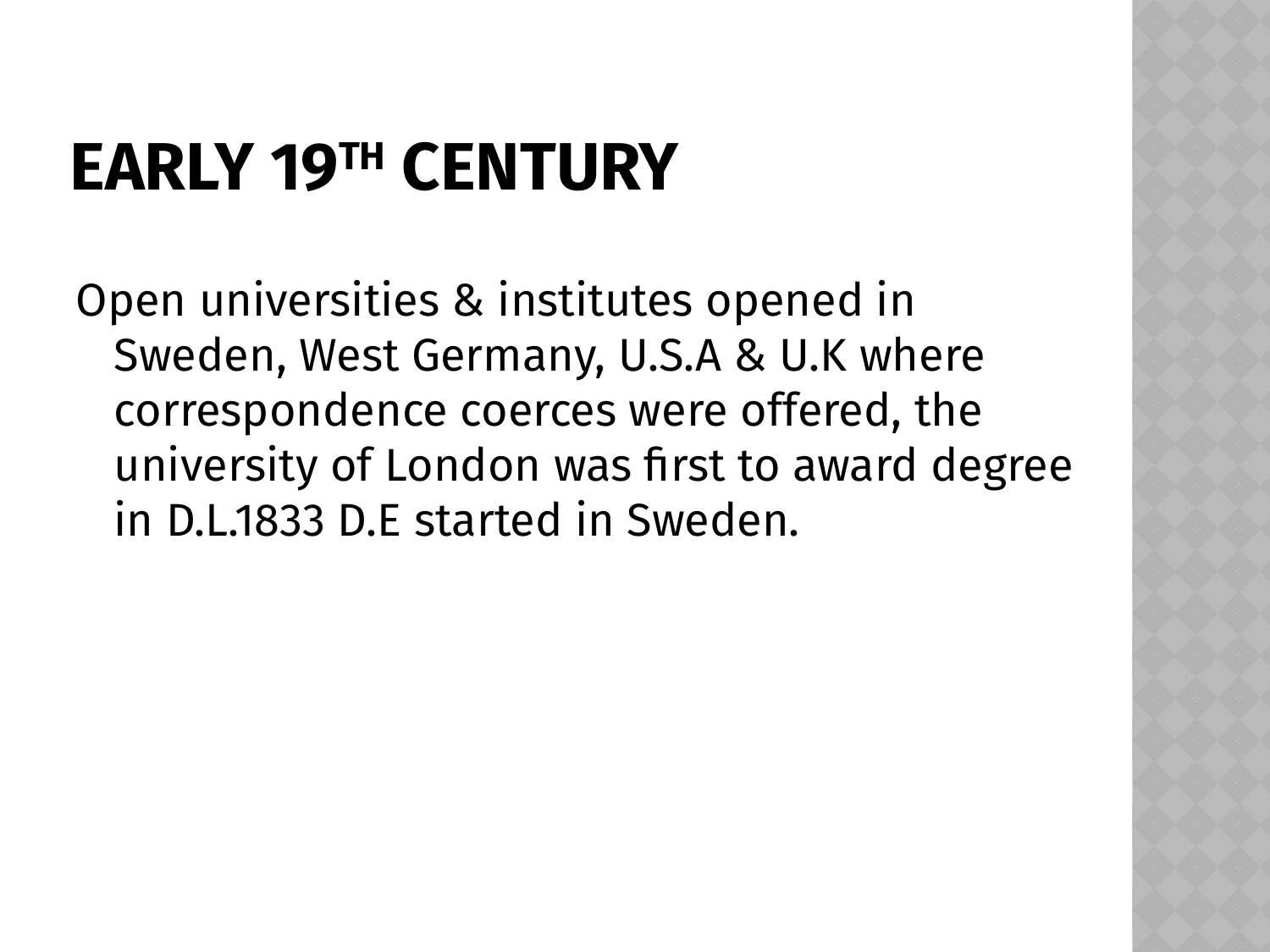

# Early 19th Century
Open universities & institutes opened in Sweden, West Germany, U.S.A & U.K where correspondence coerces were offered, the university of London was first to award degree in D.L.1833 D.E started in Sweden.